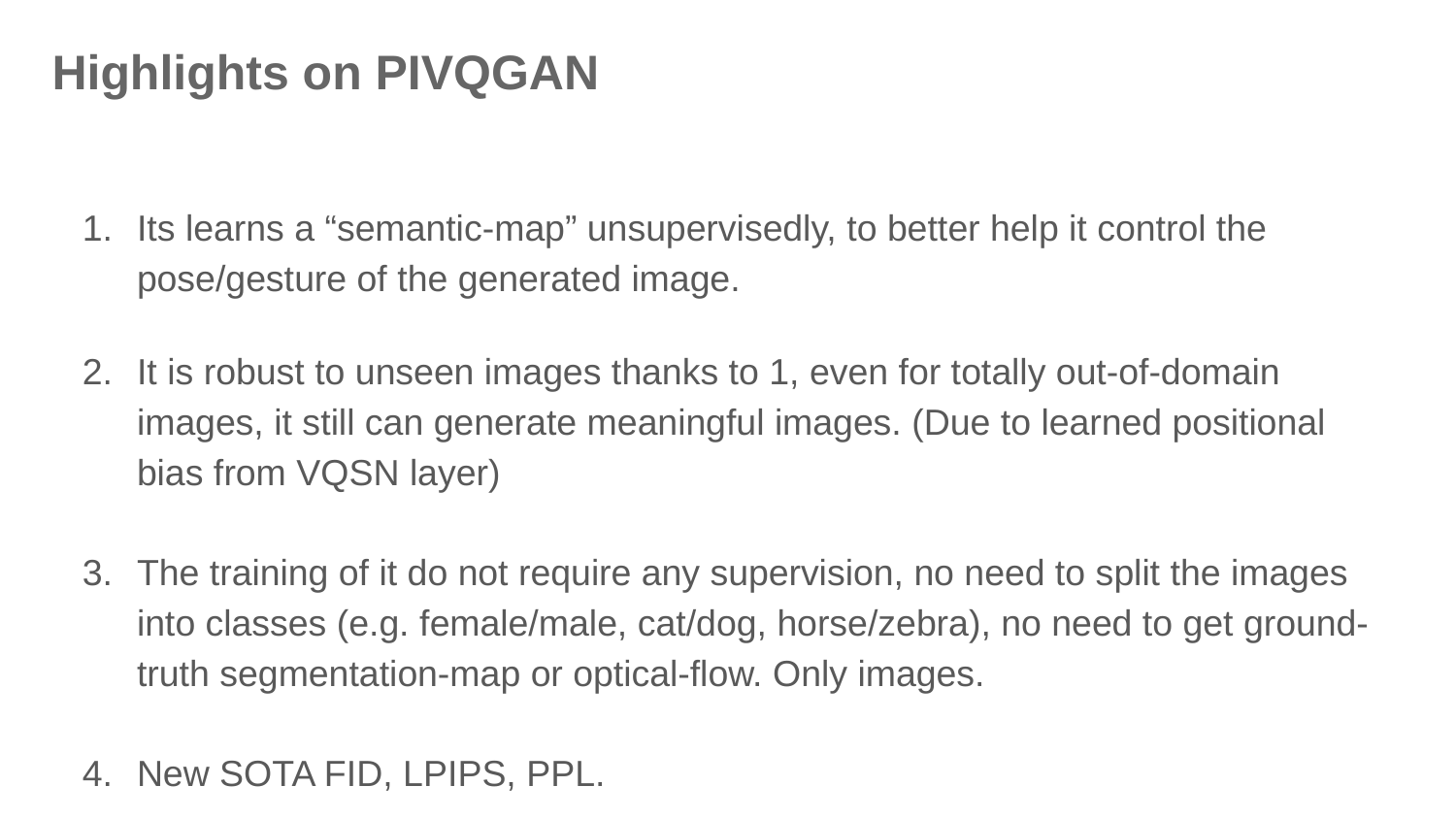

# Highlights on PIVQGAN
Its learns a “semantic-map” unsupervisedly, to better help it control the pose/gesture of the generated image.
It is robust to unseen images thanks to 1, even for totally out-of-domain images, it still can generate meaningful images. (Due to learned positional bias from VQSN layer)
The training of it do not require any supervision, no need to split the images into classes (e.g. female/male, cat/dog, horse/zebra), no need to get ground-truth segmentation-map or optical-flow. Only images.
New SOTA FID, LPIPS, PPL.